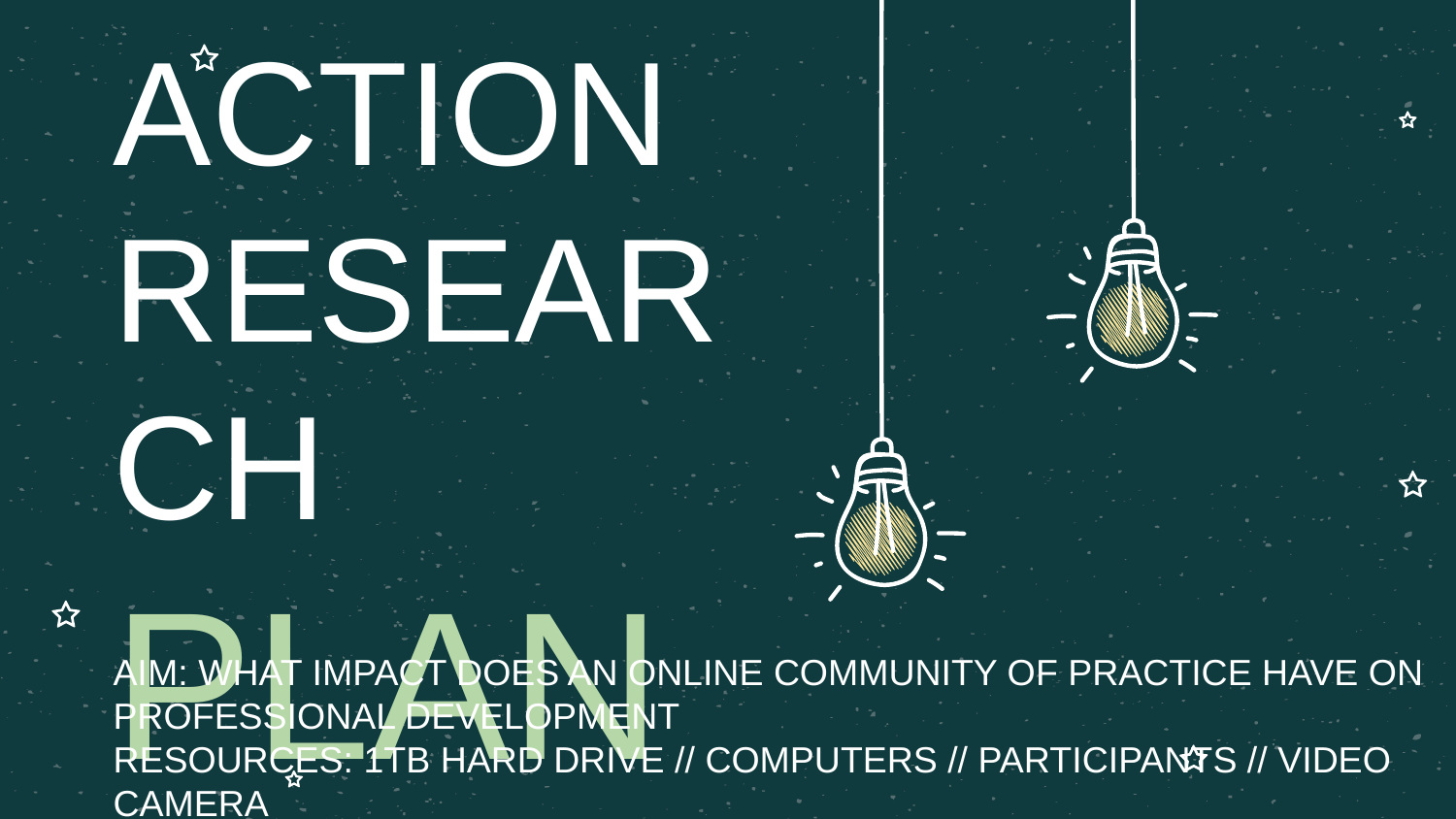

# ACTION RESEARCH PLAN
AIM: WHAT IMPACT DOES AN ONLINE COMMUNITY OF PRACTICE HAVE ON PROFESSIONAL DEVELOPMENT
RESOURCES: 1TB HARD DRIVE // COMPUTERS // PARTICIPANTS // VIDEO CAMERA
DURATION: ONE ACADEMIC SCHOOL YEAR
CONTEXT: SECONDARY MUSIC